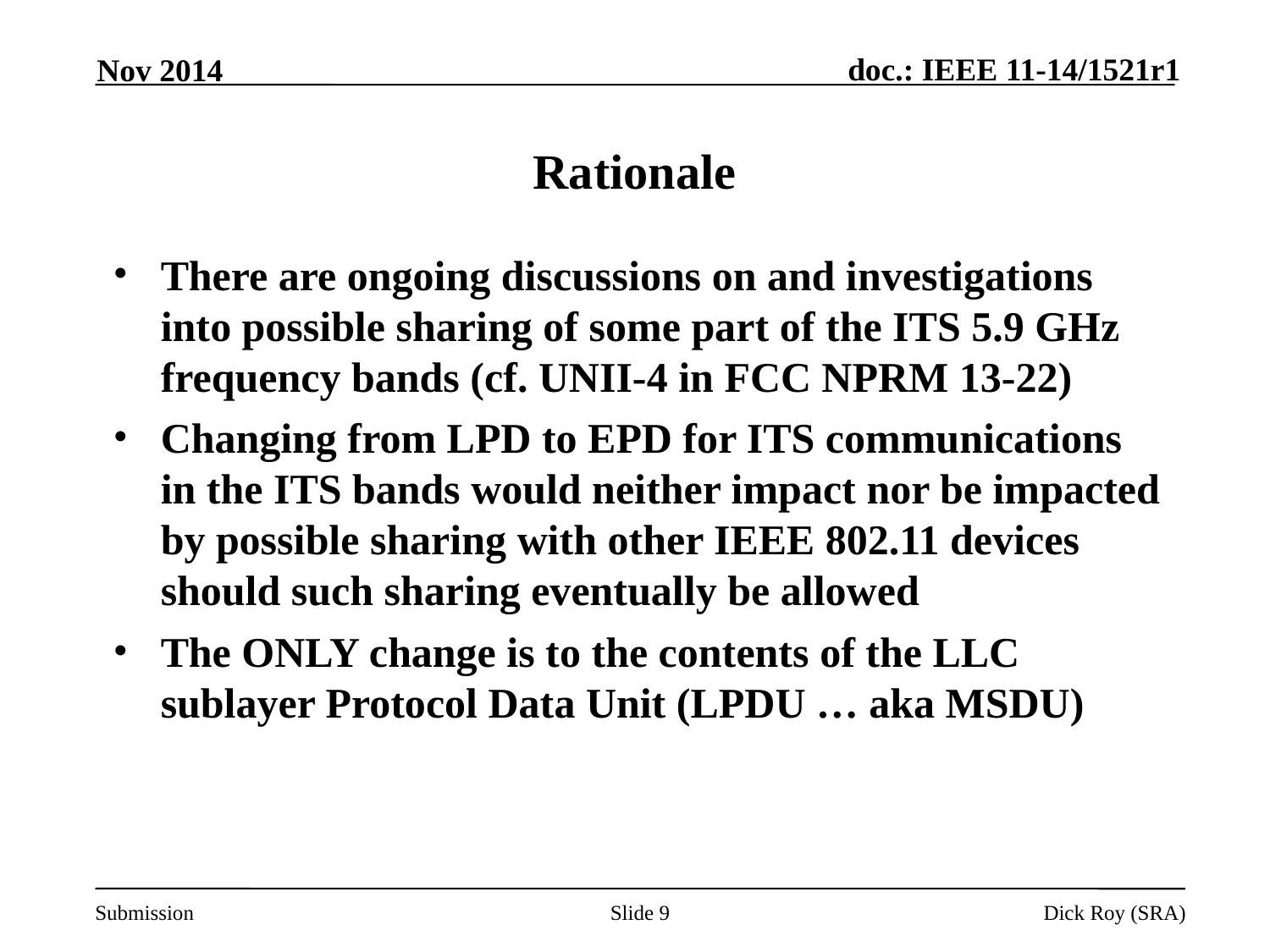

Rationale
Nov 2014
There are ongoing discussions on and investigations into possible sharing of some part of the ITS 5.9 GHz frequency bands (cf. UNII-4 in FCC NPRM 13-22)
Changing from LPD to EPD for ITS communications in the ITS bands would neither impact nor be impacted by possible sharing with other IEEE 802.11 devices should such sharing eventually be allowed
The ONLY change is to the contents of the LLC sublayer Protocol Data Unit (LPDU … aka MSDU)

Slide 9